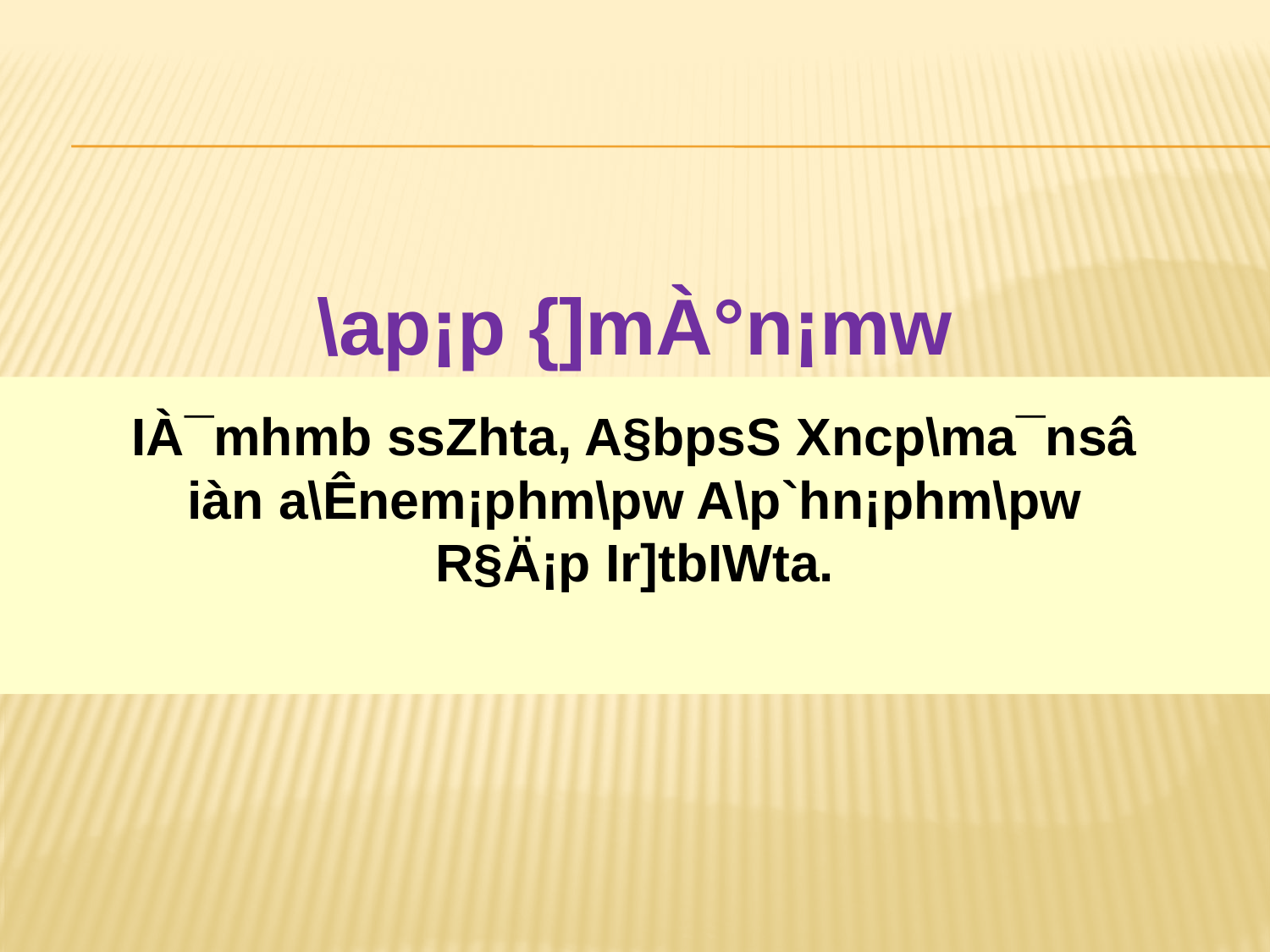

\ap¡p {]mÀ°n¡mw

IÀ¯mhmb ssZhta, A§bpsS Xncp\ma¯nsâ
iàn a\Ênem¡phm\pw A\p`hn¡phm\pw
R§Ä¡p Ir]tbIWta.